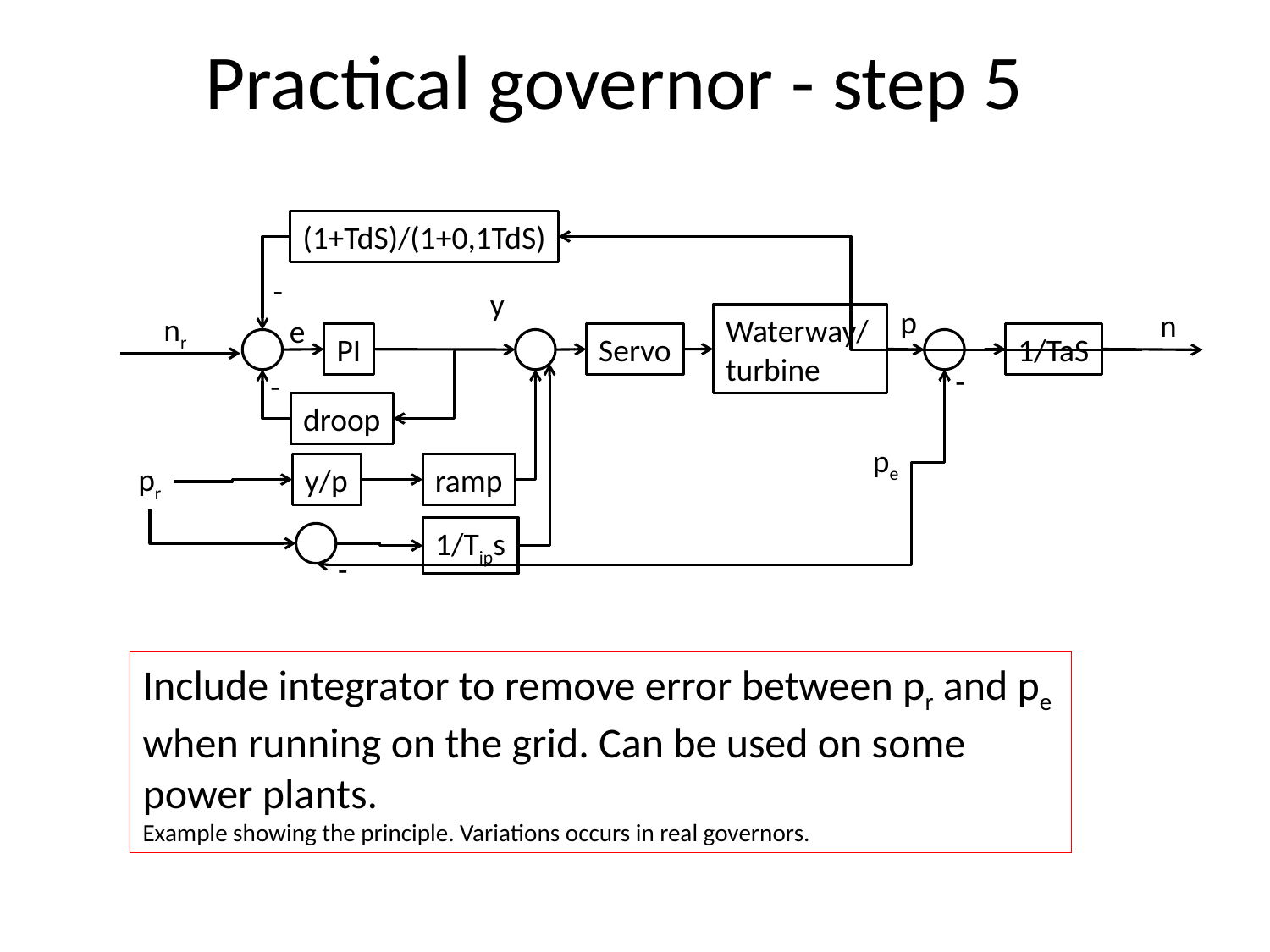

Practical governor - step 5
(1+TdS)/(1+0,1TdS)
-
y
p
n
nr
Waterway/
turbine
e
1/TaS
PI
Servo

-
-
droop
pe
pr
ramp
y/p
1/Tips

-
Include integrator to remove error between pr and pe when running on the grid. Can be used on some power plants.
Example showing the principle. Variations occurs in real governors.